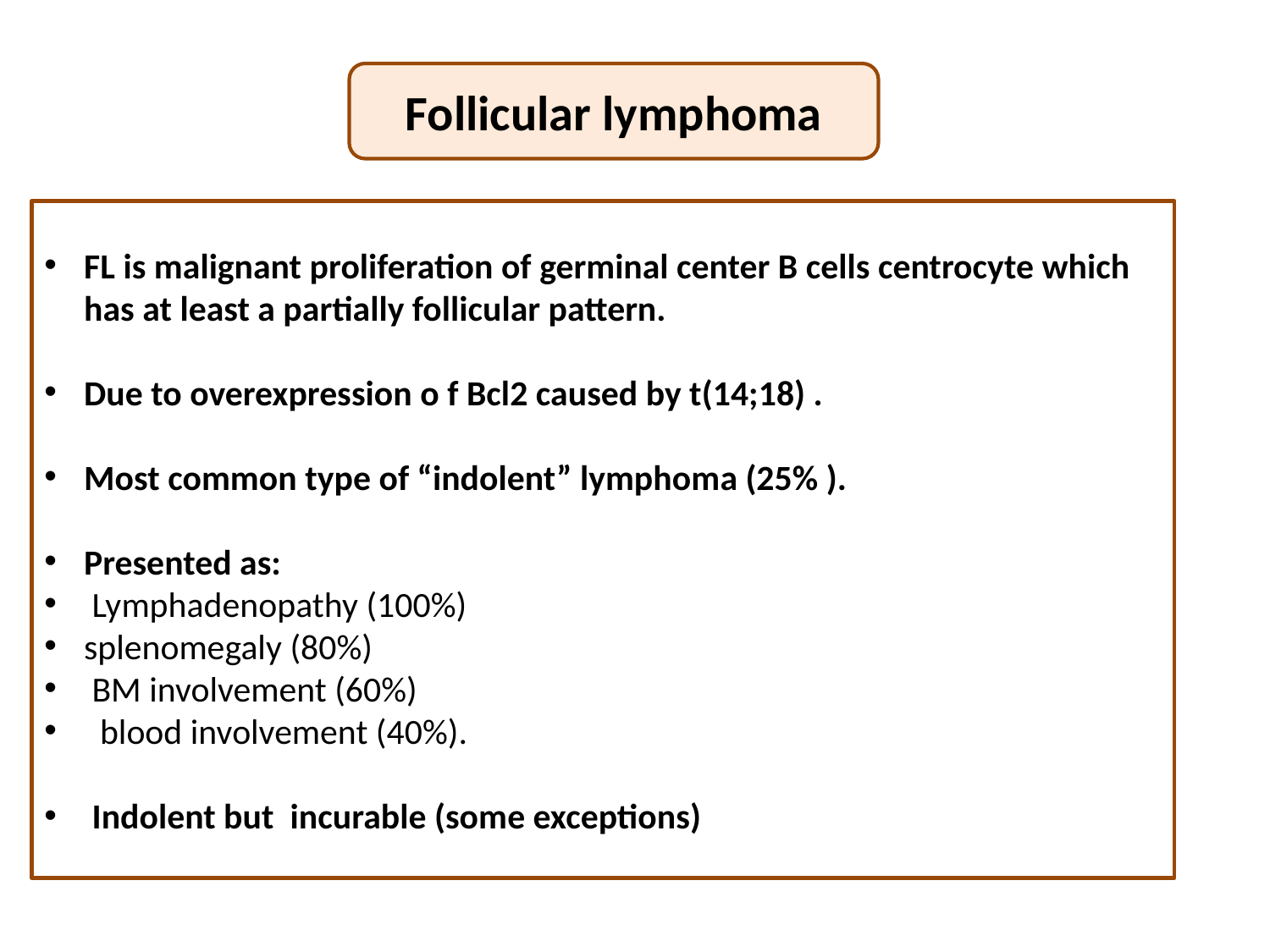

Follicular lymphoma
FL is malignant proliferation of germinal center B cells centrocyte which has at least a partially follicular pattern.

Due to overexpression o f Bcl2 caused by t(14;18) .

Most common type of “indolent” lymphoma (25% ).

Presented as:
 Lymphadenopathy (100%)
splenomegaly (80%)
 BM involvement (60%)
  blood involvement (40%).

 Indolent but  incurable (some exceptions)